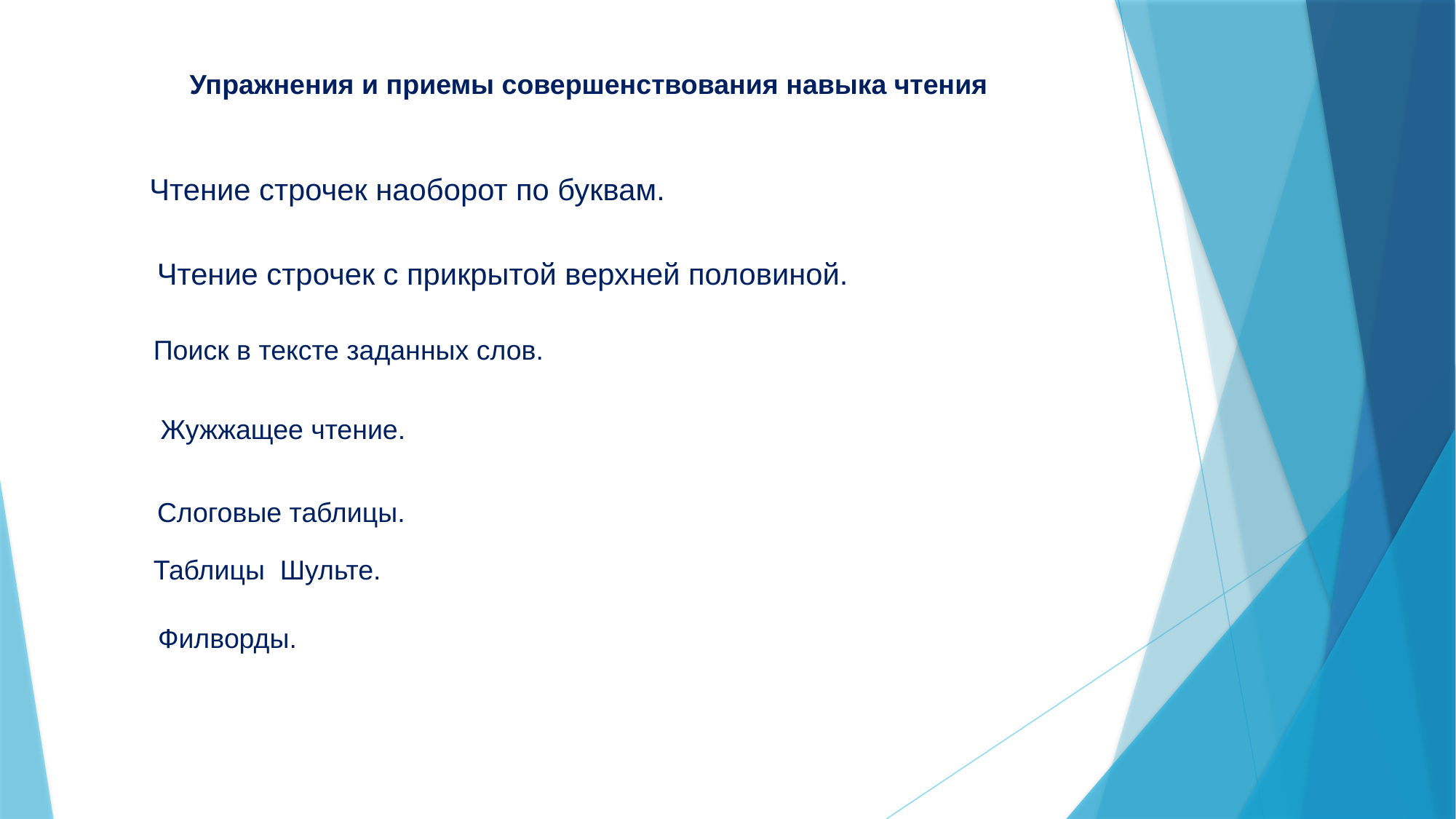

Упражнения и приемы совершенствования навыка чтения
 Чтение строчек наоборот по буквам.
Чтение строчек с прикрытой верхней половиной.
Поиск в тексте заданных слов.
Жужжащее чтение.

Слоговые таблицы.
Таблицы  Шульте.
Филворды.